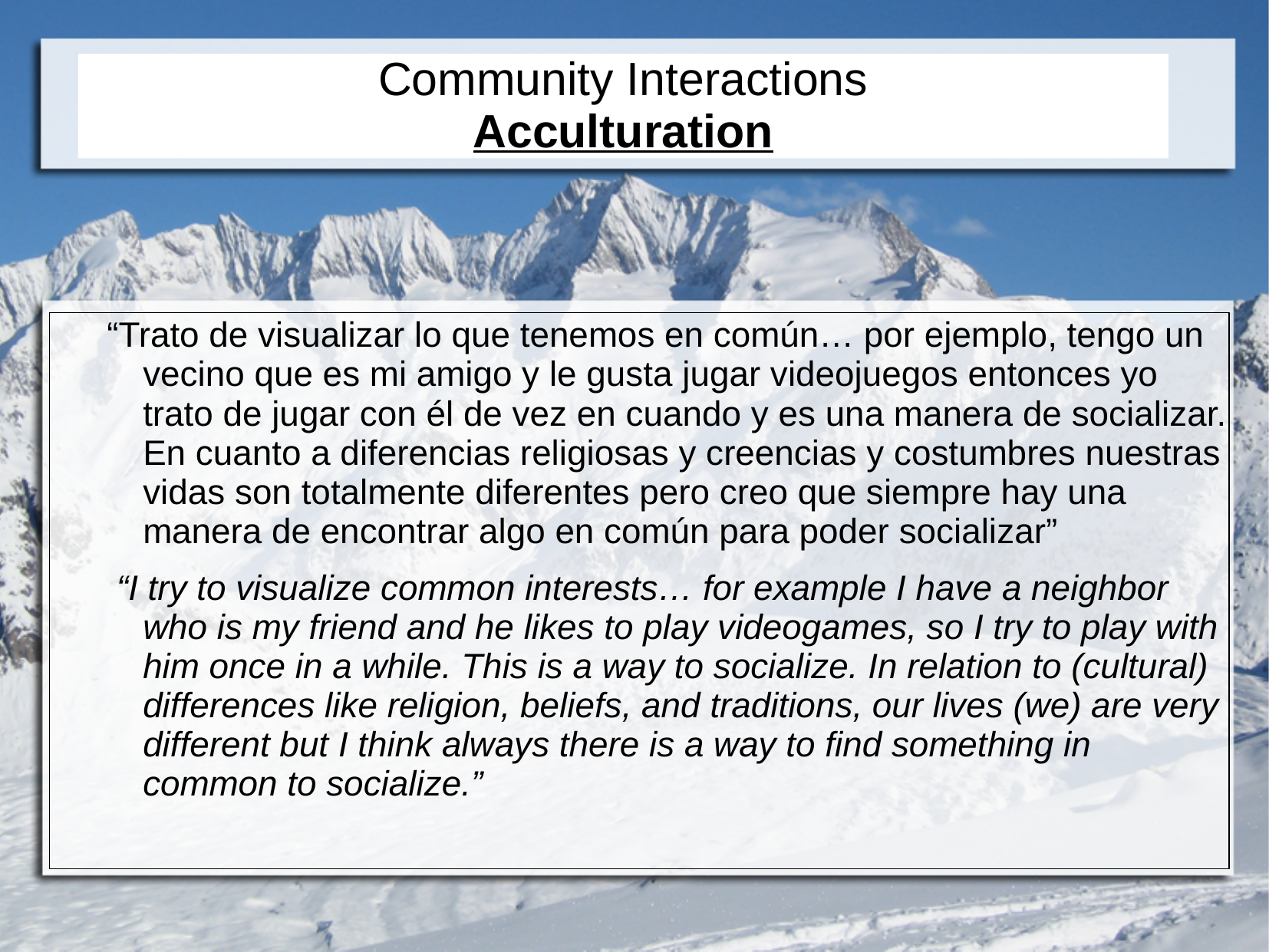

# Community Interactions Acculturation
“Trato de visualizar lo que tenemos en común… por ejemplo, tengo un vecino que es mi amigo y le gusta jugar videojuegos entonces yo trato de jugar con él de vez en cuando y es una manera de socializar. En cuanto a diferencias religiosas y creencias y costumbres nuestras vidas son totalmente diferentes pero creo que siempre hay una manera de encontrar algo en común para poder socializar”
 “I try to visualize common interests… for example I have a neighbor who is my friend and he likes to play videogames, so I try to play with him once in a while. This is a way to socialize. In relation to (cultural) differences like religion, beliefs, and traditions, our lives (we) are very different but I think always there is a way to find something in common to socialize.”